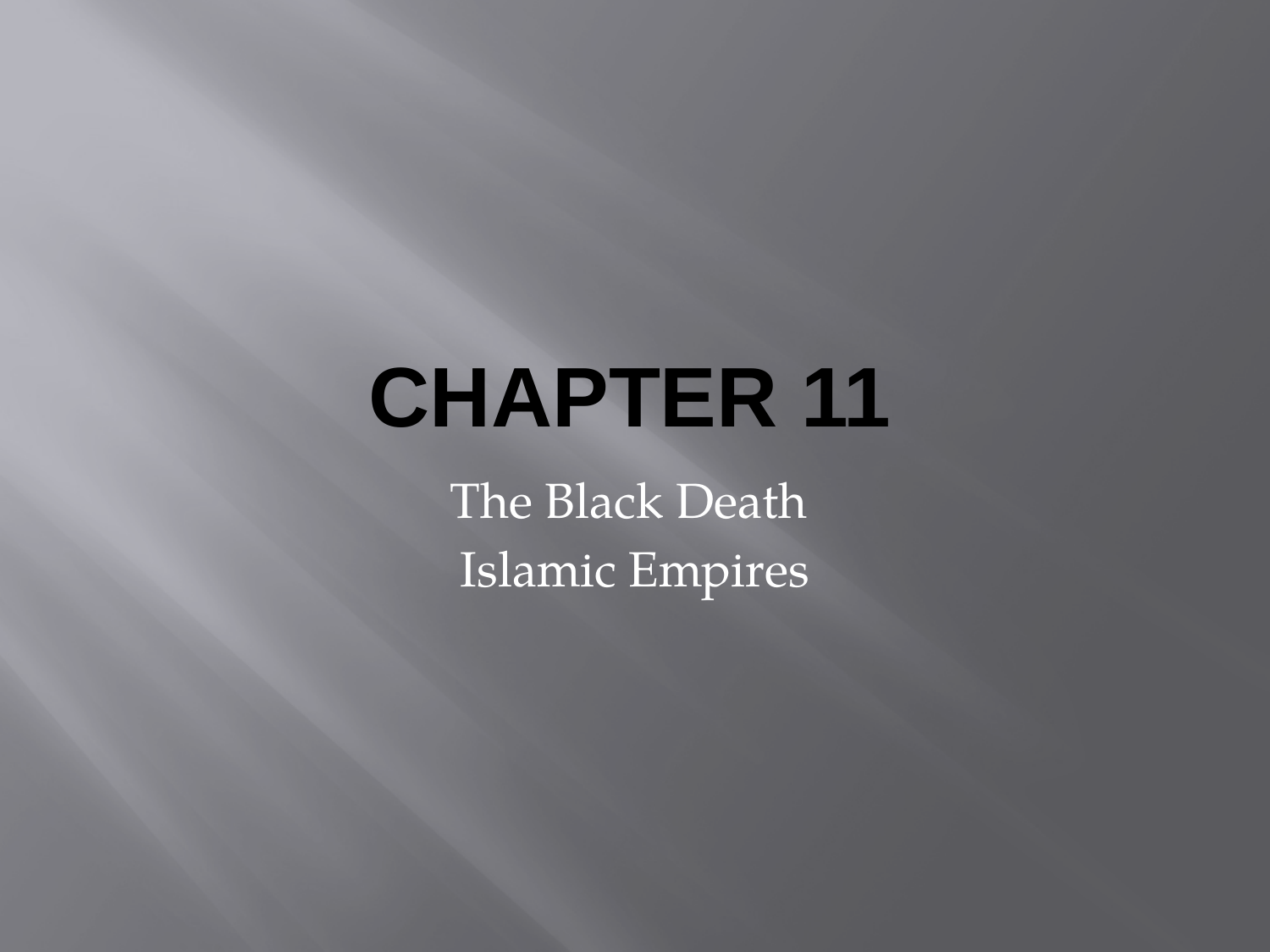

# Chapter 11
The Black Death
Islamic Empires